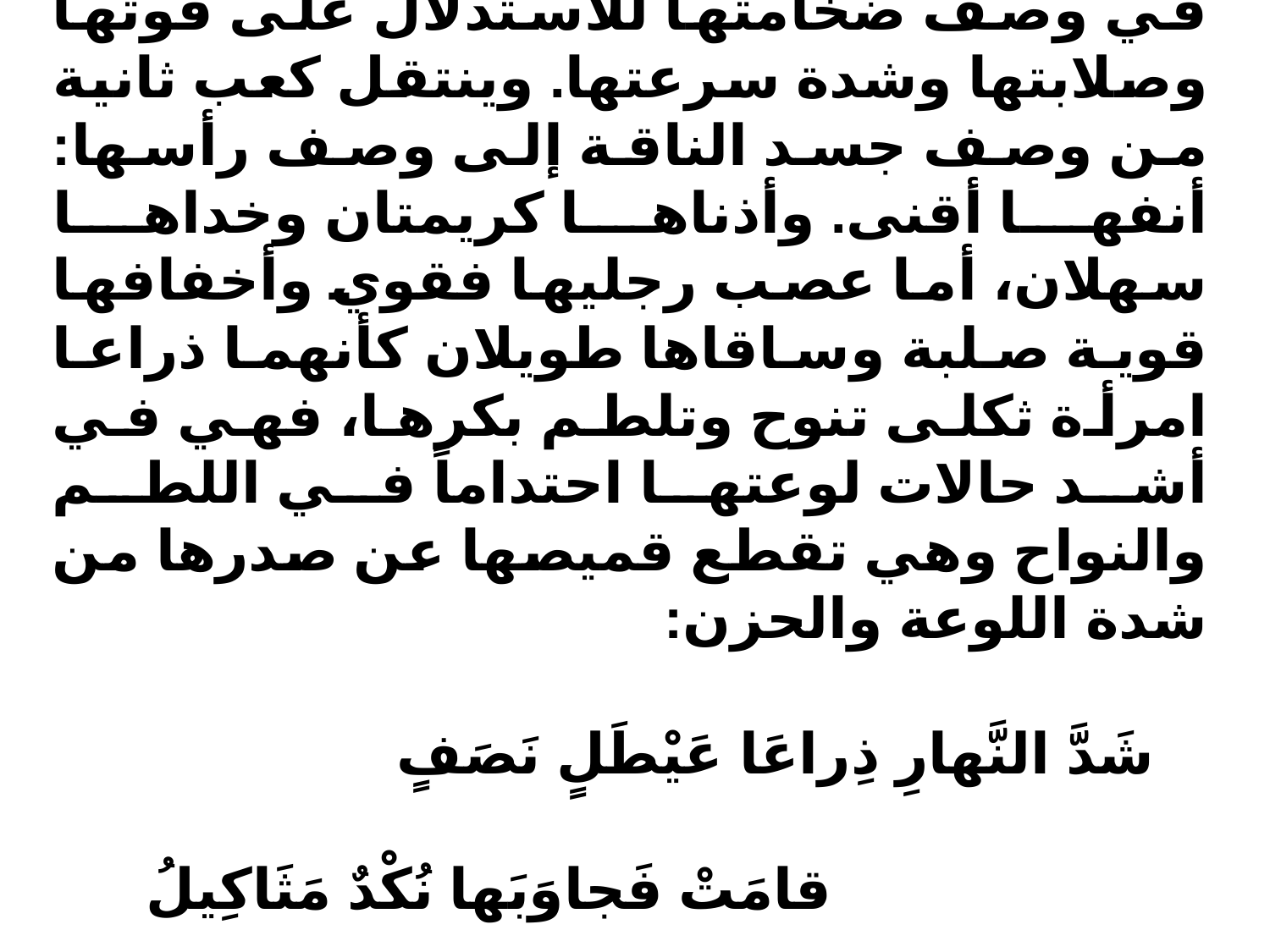

إن حب كعب لناقته يدفعه إلى المبالغة في وصف ضخامتها للاستدلال على قوتها وصلابتها وشدة سرعتها. وينتقل كعب ثانية من وصف جسد الناقة إلى وصف رأسها: أنفها أقنى. وأذناها كريمتان وخداها سهلان، أما عصب رجليها فقوي وأخفافها قوية صلبة وساقاها طويلان كأنهما ذراعا امرأة ثكلى تنوح وتلطم بكرها، فهي في أشد حالات لوعتها احتداماً في اللطم والنواح وهي تقطع قميصها عن صدرها من شدة اللوعة والحزن:

 شَدَّ النَّهارِ ذِراعَا عَيْطَلٍ نَصَفٍ
                        قامَتْ فَجاوَبَها نُكْدٌ مَثَاكِيلُ